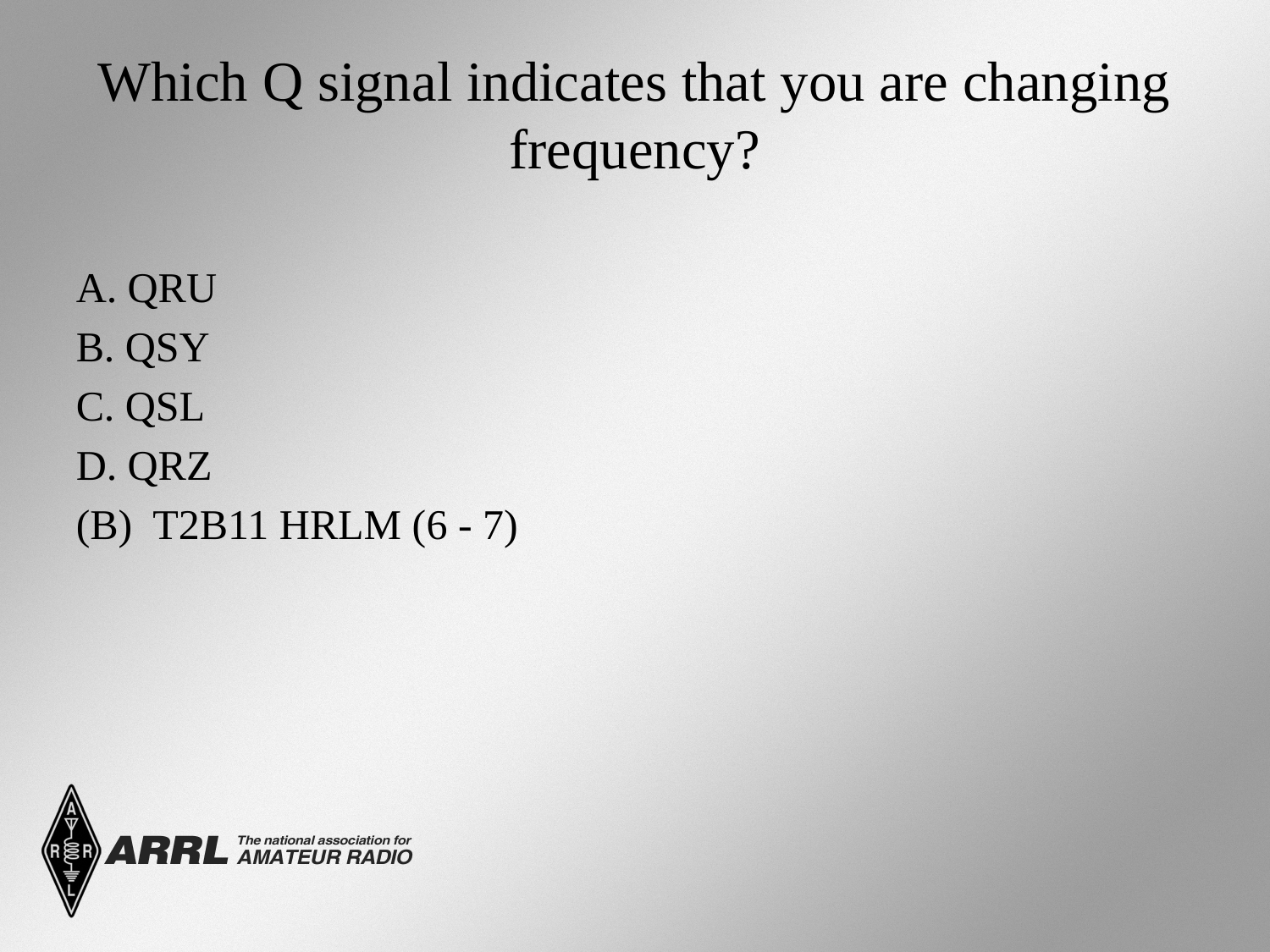

# Which Q signal indicates that you are changing frequency?
A. QRU
B. QSY
C. QSL
D. QRZ
(B)  T2B11 HRLM (6 - 7)